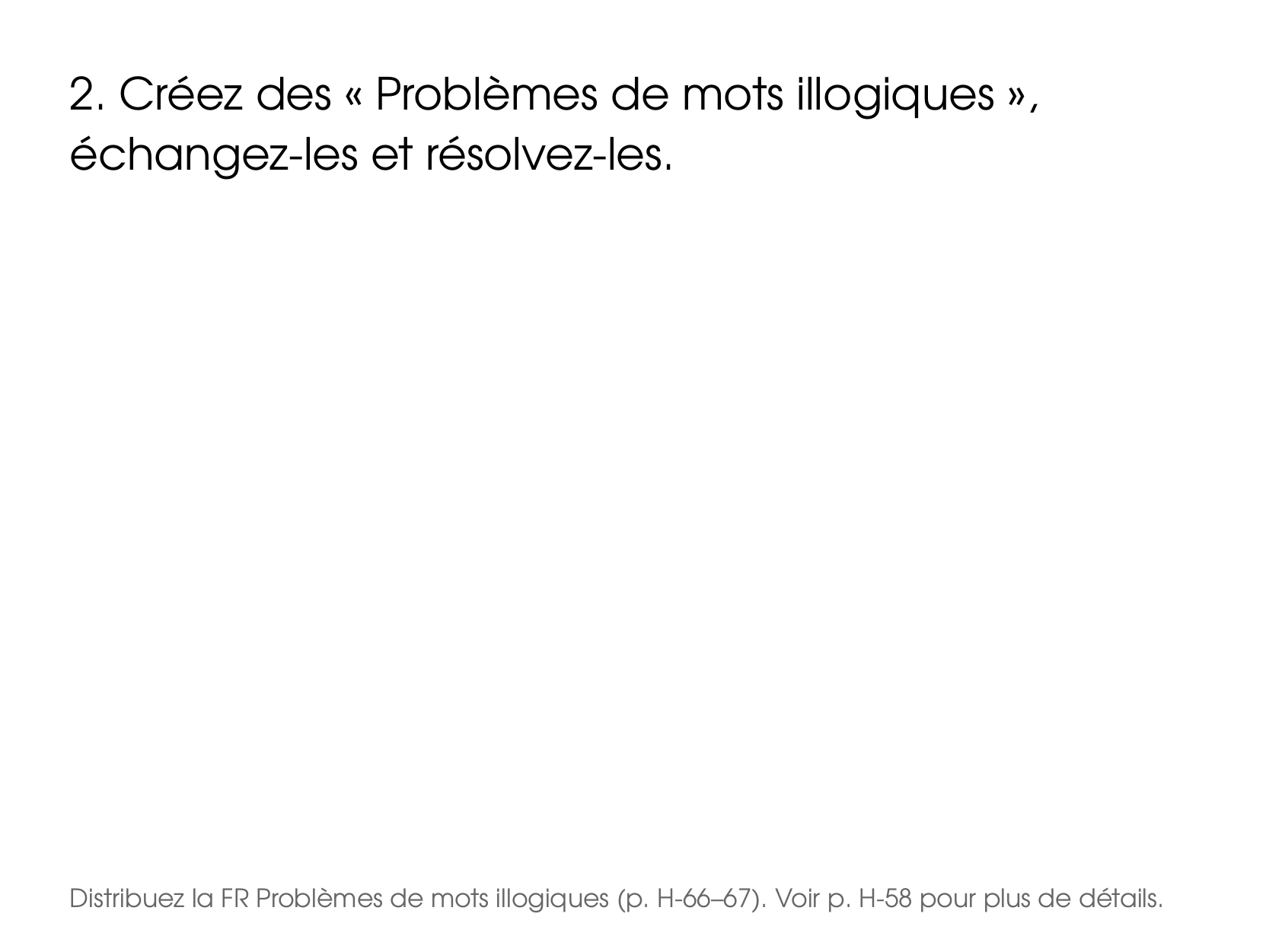

2. Créez des « Problèmes de mots illogiques », échangez-les et résolvez-les.
Distribuez la FR Problèmes de mots illogiques (p. H-66–67). Voir p. H-58 pour plus de détails.